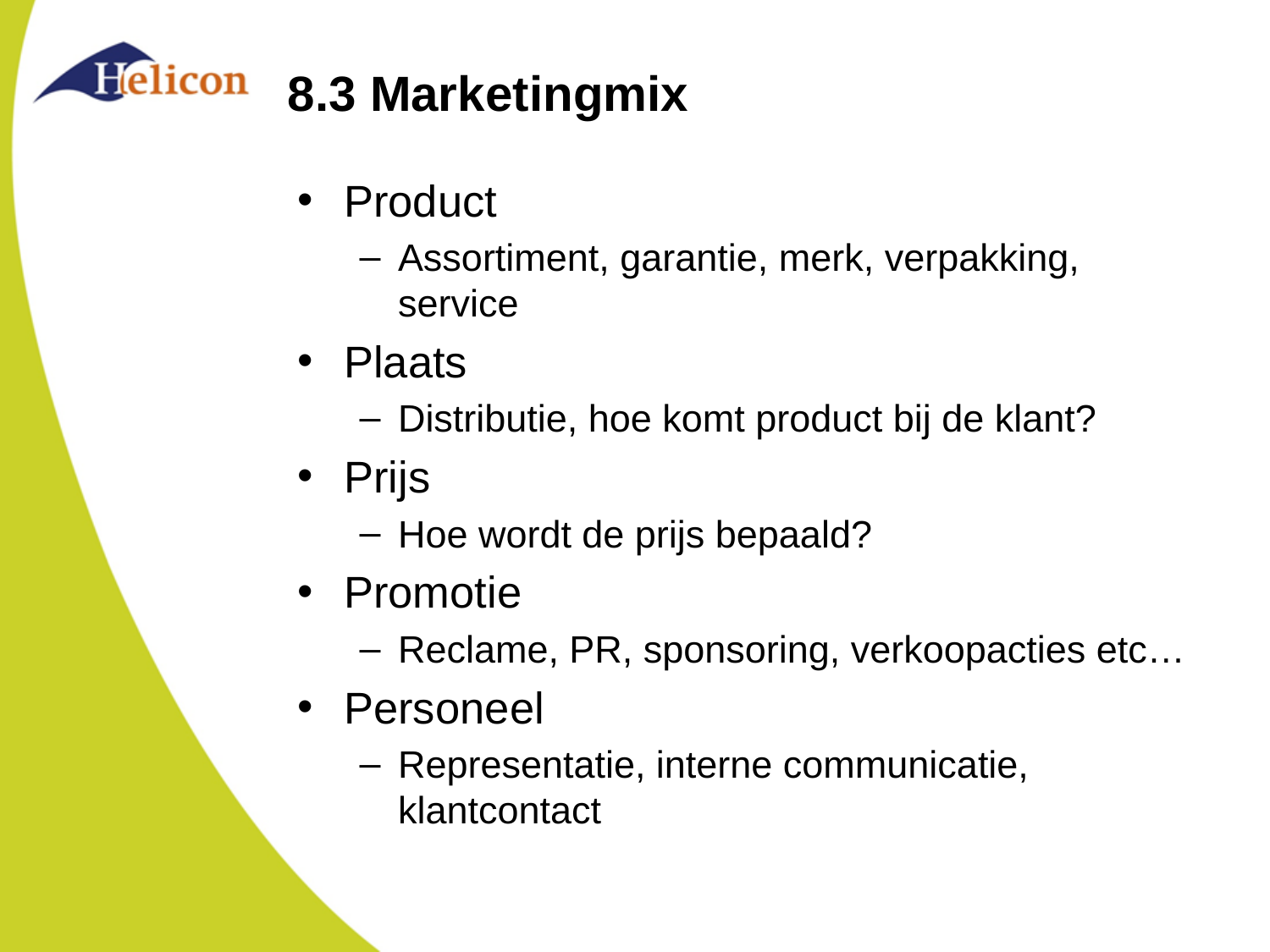

# 8.3 Marketingmix
Product
Assortiment, garantie, merk, verpakking, service
Plaats
Distributie, hoe komt product bij de klant?
Prijs
Hoe wordt de prijs bepaald?
Promotie
Reclame, PR, sponsoring, verkoopacties etc…
Personeel
Representatie, interne communicatie, klantcontact